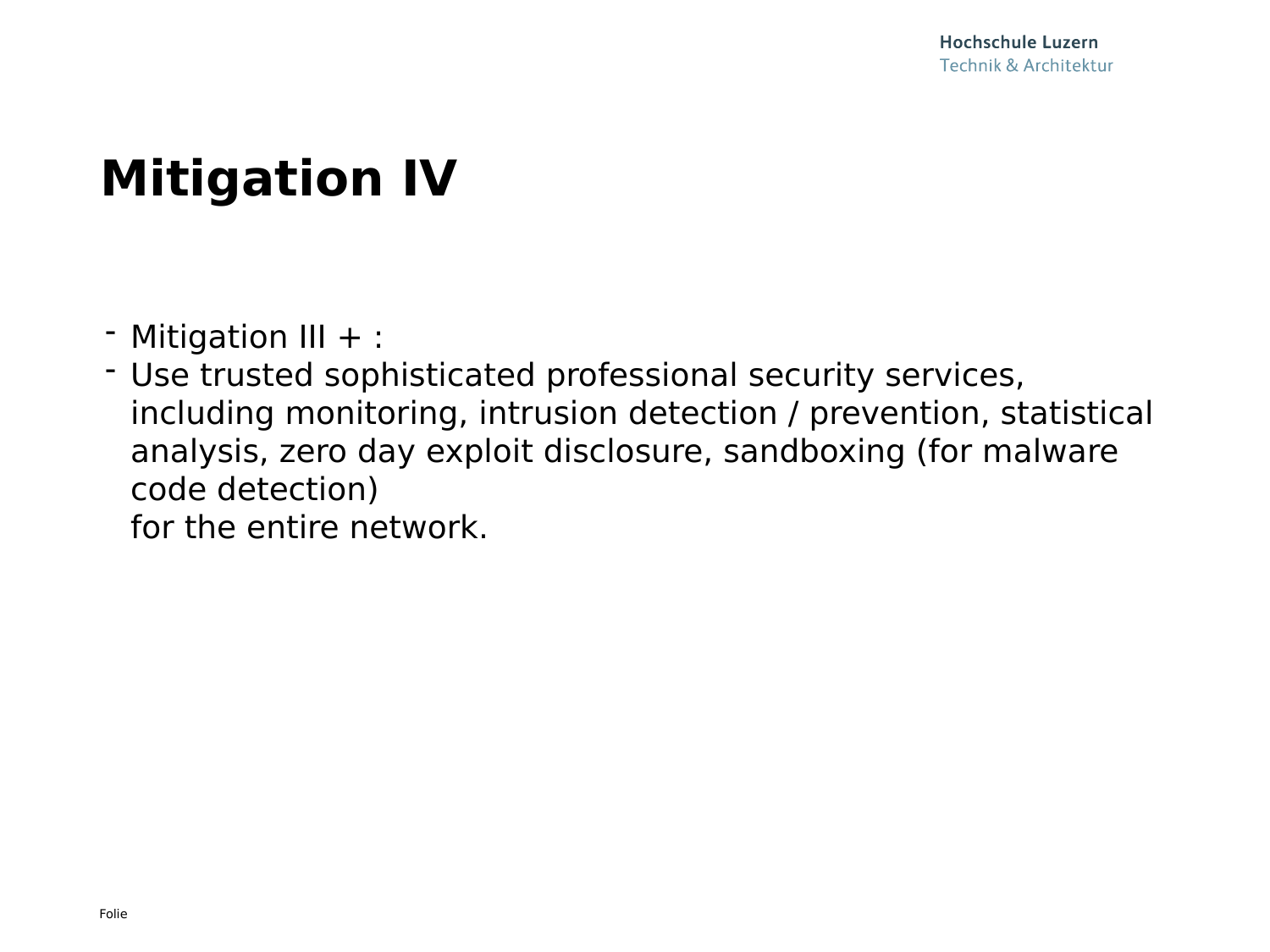

# Mitigation IV
Mitigation III + :
Use trusted sophisticated professional security services,
including monitoring, intrusion detection / prevention, statistical analysis, zero day exploit disclosure, sandboxing (for malware code detection)
for the entire network.